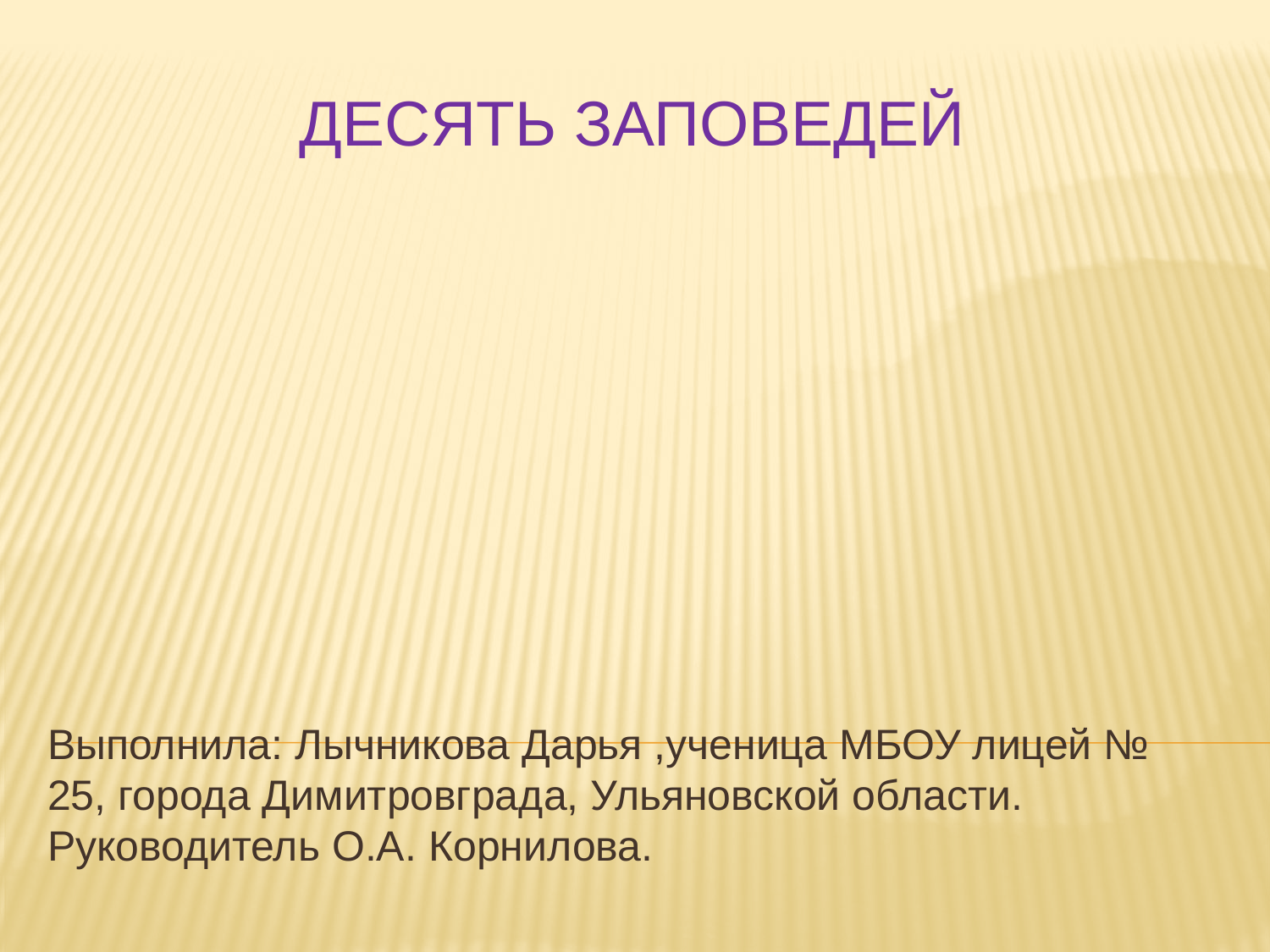

# Десять заповедей
Выполнила: Лычникова Дарья ,ученица МБОУ лицей № 25, города Димитровграда, Ульяновской области. Руководитель О.А. Корнилова.